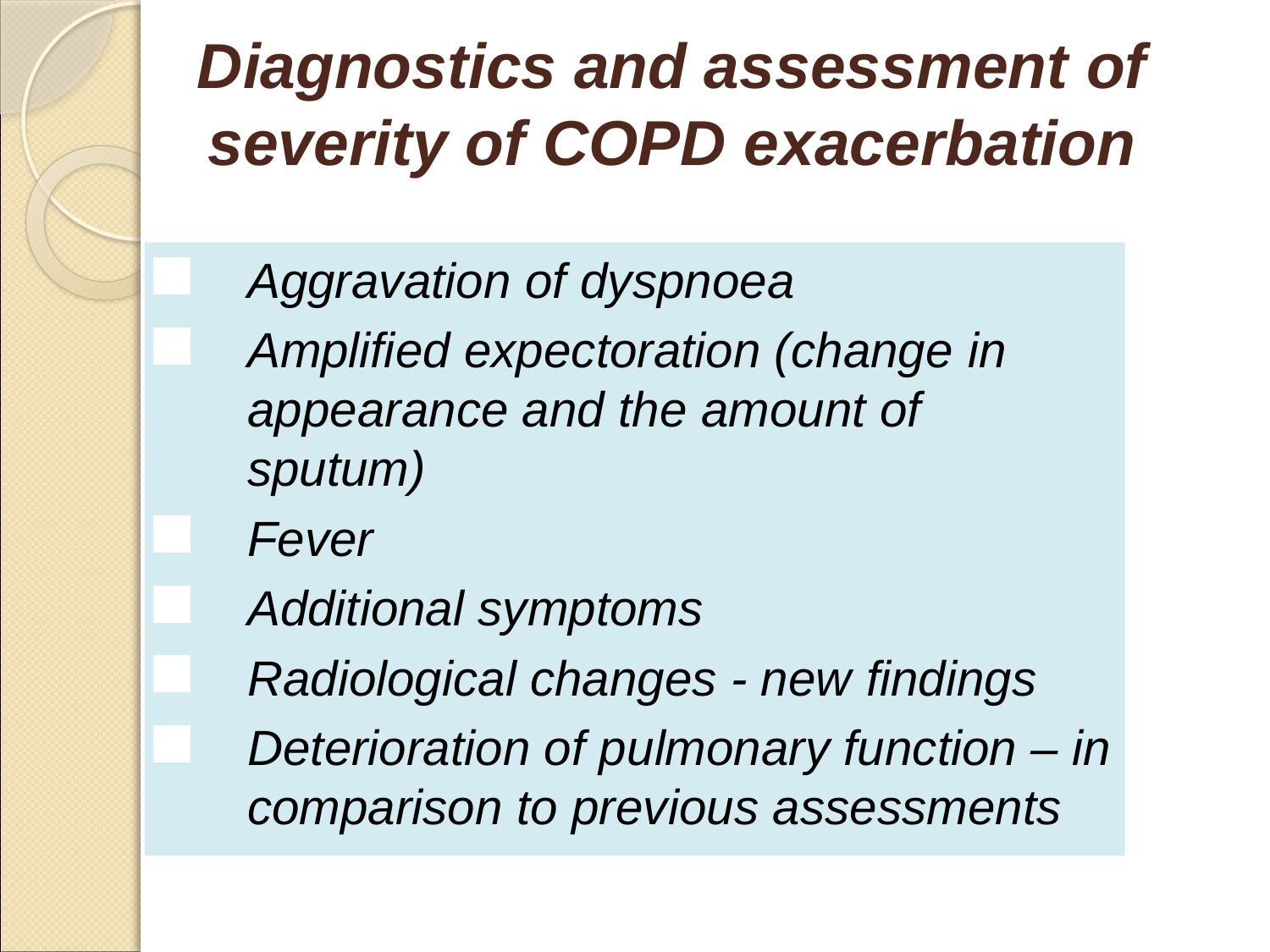

# Diagnostics and assessment of severity of COPD exacerbation
Aggravation of dyspnoea
Amplified expectoration (change in appearance and the amount of sputum)
Fever
Additional symptoms
Radiological changes - new findings
Deterioration of pulmonary function – in comparison to previous assessments